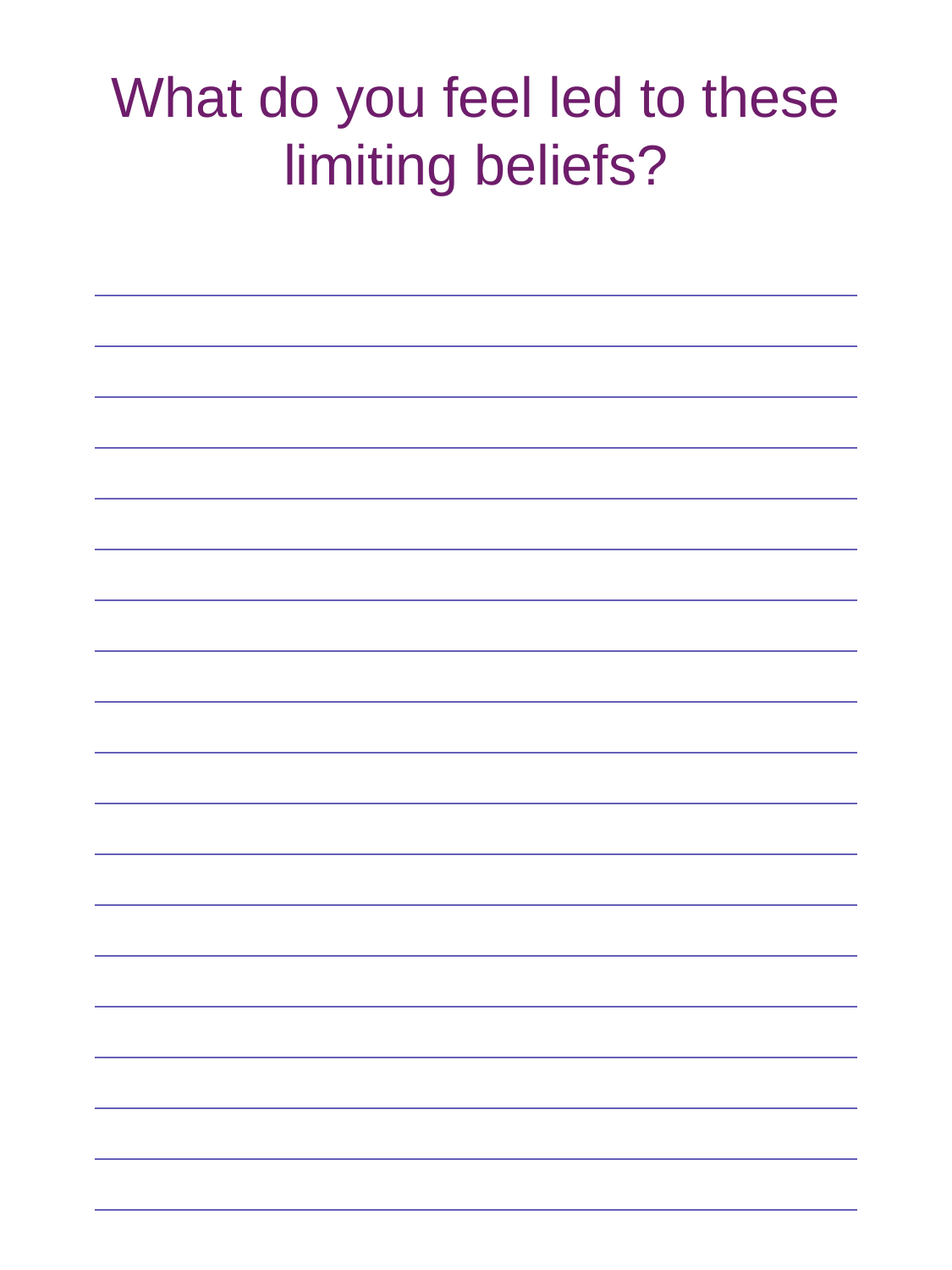

What do you feel led to these limiting beliefs?
|  |
| --- |
|  |
|  |
|  |
|  |
|  |
|  |
|  |
|  |
|  |
|  |
|  |
|  |
|  |
|  |
|  |
|  |
|  |